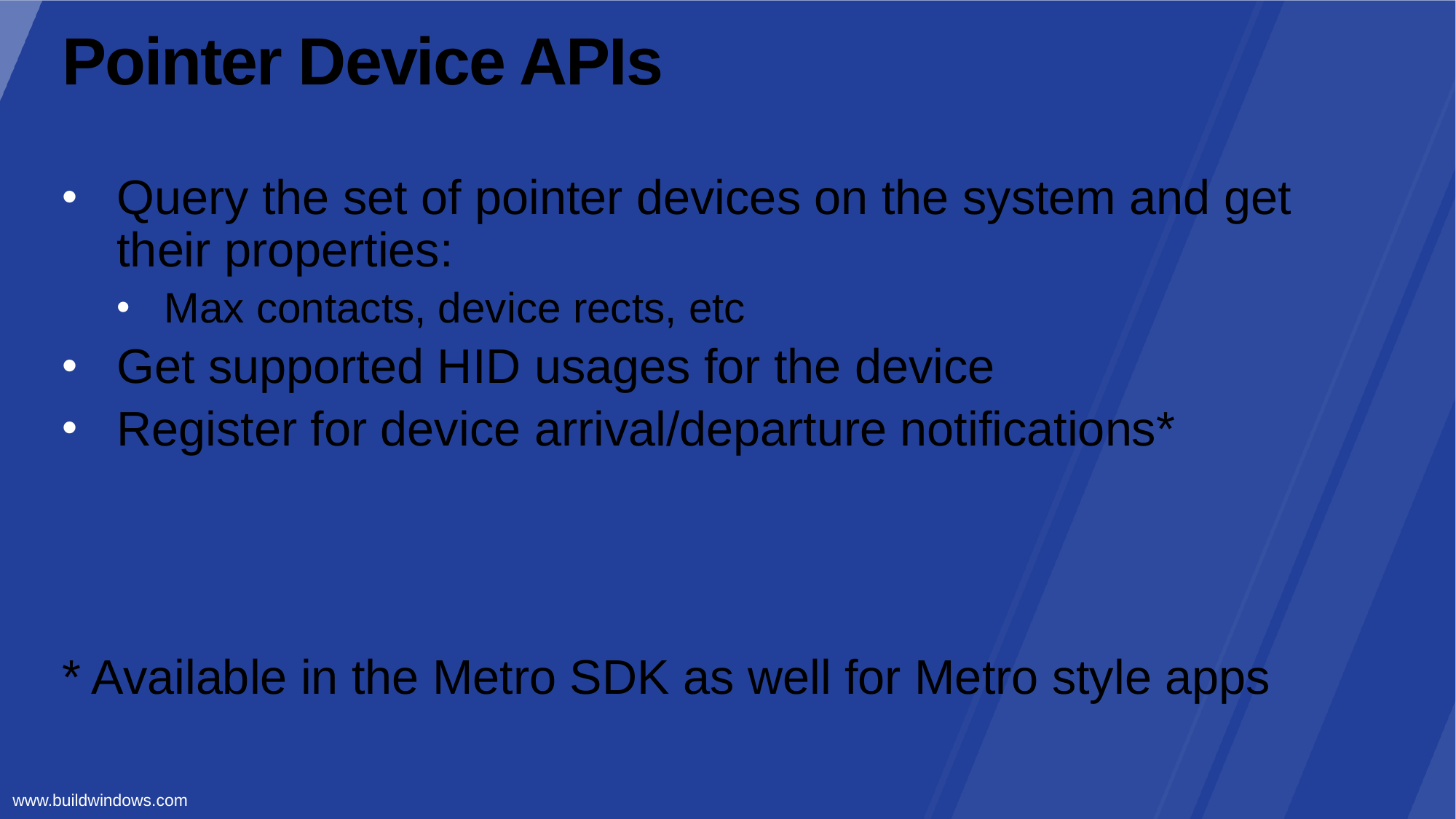

# Pointer Device APIs
Query the set of pointer devices on the system and get their properties:
Max contacts, device rects, etc
Get supported HID usages for the device
Register for device arrival/departure notifications*

* Available in the Metro SDK as well for Metro style apps